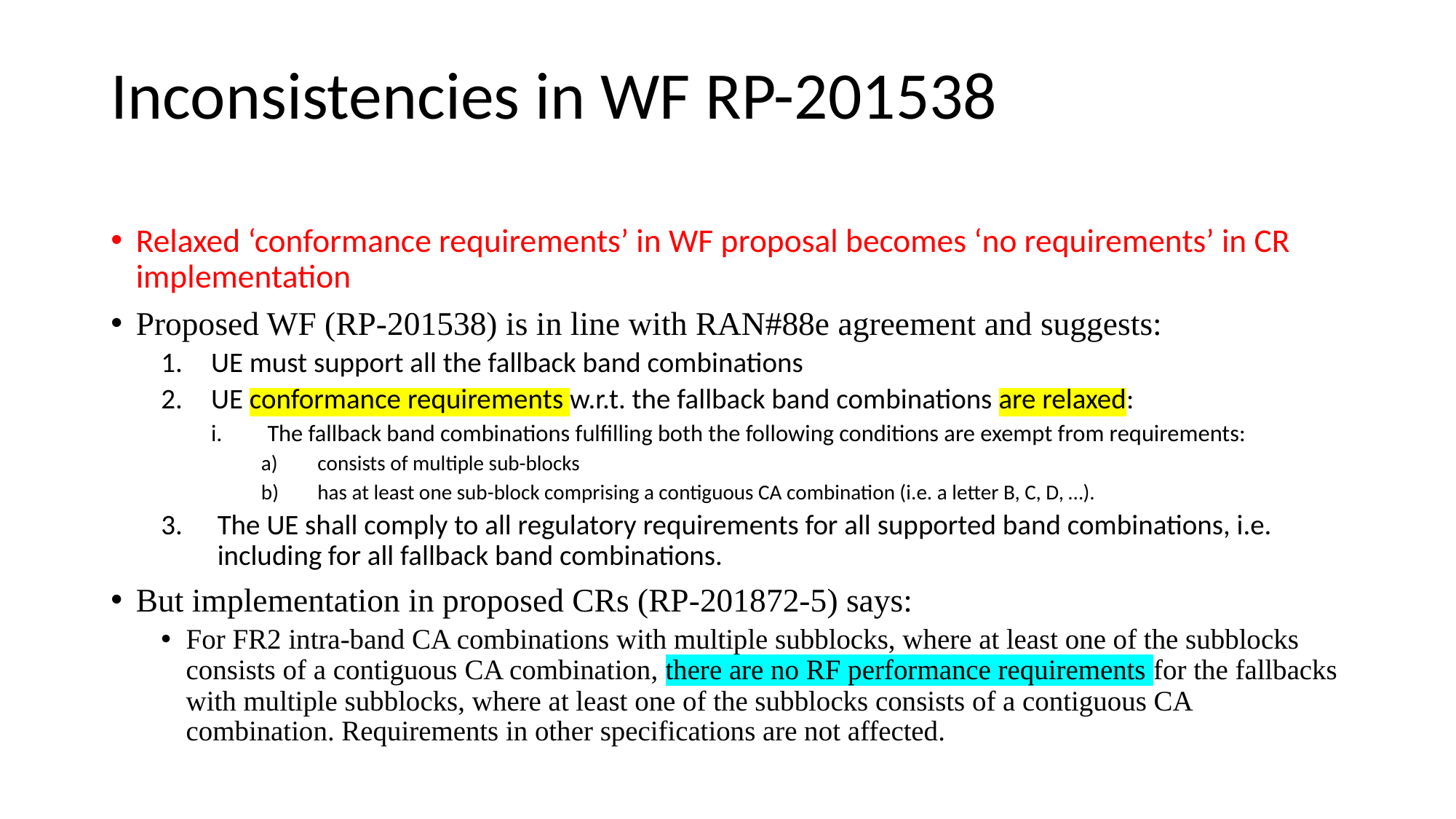

# Inconsistencies in WF RP-201538
Relaxed ‘conformance requirements’ in WF proposal becomes ‘no requirements’ in CR implementation
Proposed WF (RP-201538) is in line with RAN#88e agreement and suggests:
UE must support all the fallback band combinations
UE conformance requirements w.r.t. the fallback band combinations are relaxed:
The fallback band combinations fulfilling both the following conditions are exempt from requirements:
consists of multiple sub-blocks
has at least one sub-block comprising a contiguous CA combination (i.e. a letter B, C, D, …).
The UE shall comply to all regulatory requirements for all supported band combinations, i.e. including for all fallback band combinations.
But implementation in proposed CRs (RP-201872-5) says:
For FR2 intra-band CA combinations with multiple subblocks, where at least one of the subblocks consists of a contiguous CA combination, there are no RF performance requirements for the fallbacks with multiple subblocks, where at least one of the subblocks consists of a contiguous CA combination. Requirements in other specifications are not affected.